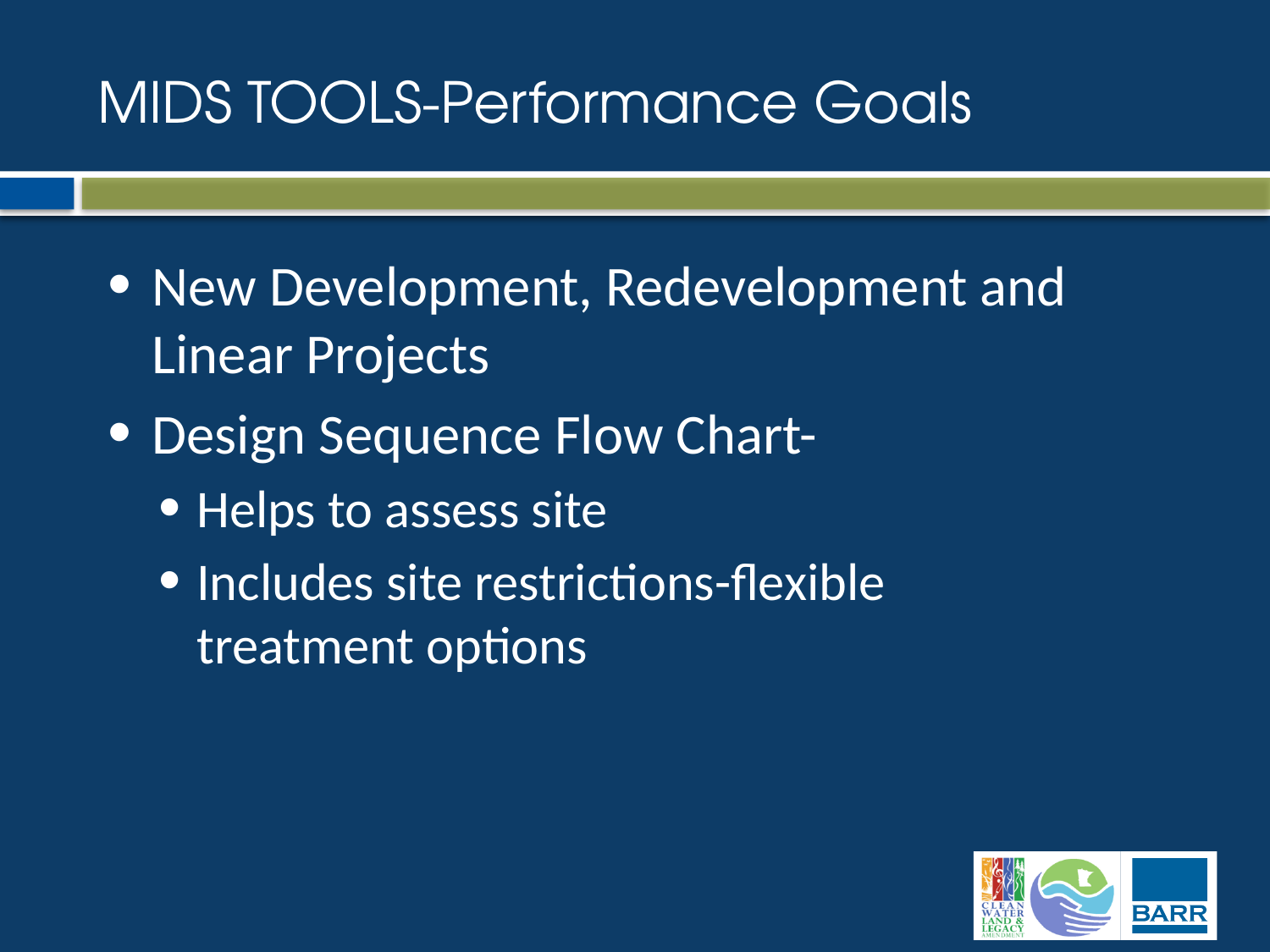

# MIDS TOOLS-Performance Goals
New Development, Redevelopment and Linear Projects
Design Sequence Flow Chart-
Helps to assess site
Includes site restrictions-flexible treatment options